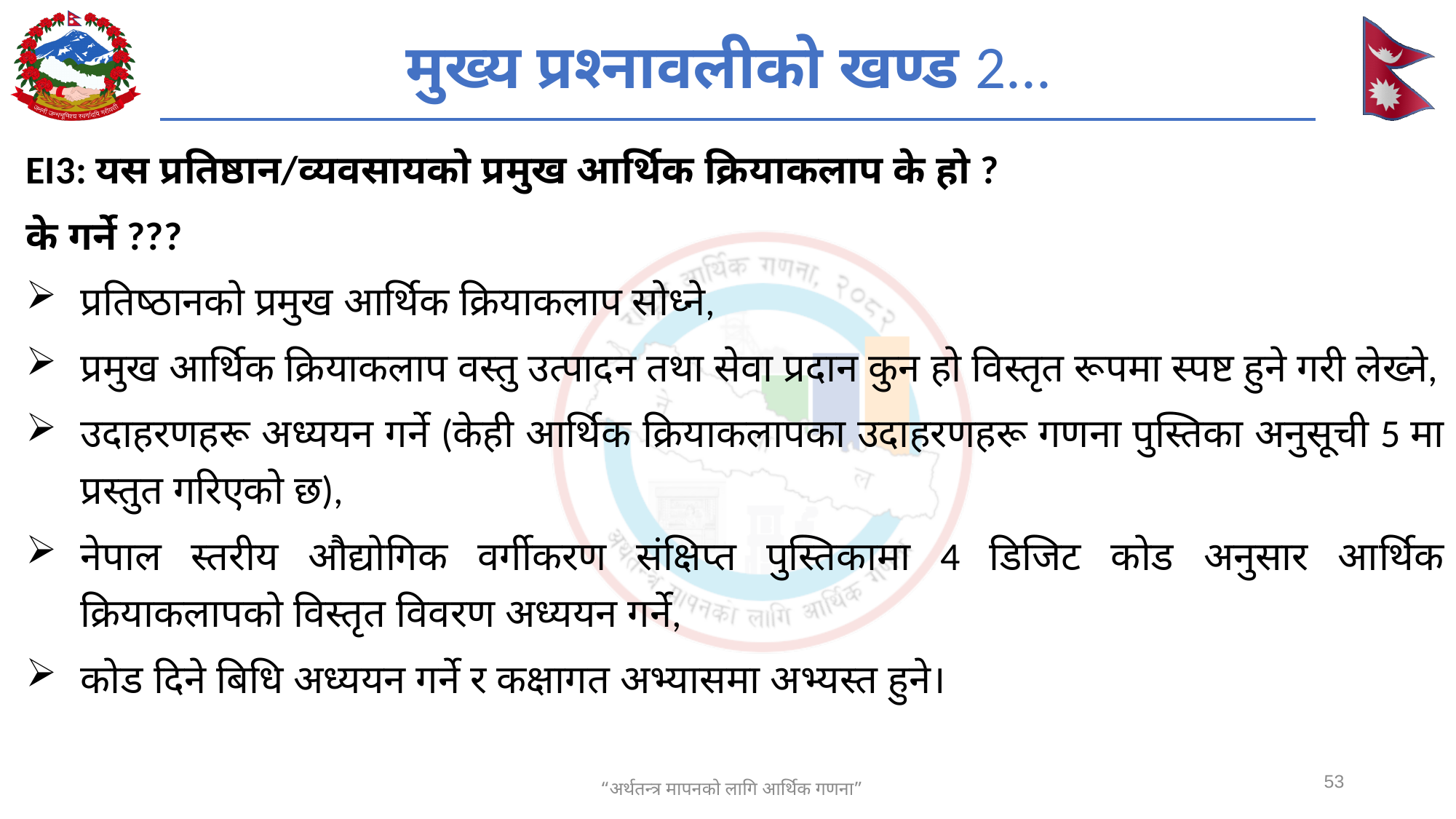

# मुख्य प्रश्नावलीको खण्ड 2...
EI3: यस प्रतिष्ठान/व्यवसायको प्रमुख आर्थिक क्रियाकलाप के हो ?
के गर्ने ???
प्रतिष्ठानको प्रमुख आर्थिक क्रियाकलाप सोध्ने,
प्रमुख आर्थिक क्रियाकलाप वस्तु उत्पादन तथा सेवा प्रदान कुन हो विस्तृत रूपमा स्पष्ट हुने गरी लेख्ने,
उदाहरणहरू अध्ययन गर्ने (केही आर्थिक क्रियाकलापका उदाहरणहरू गणना पुस्तिका अनुसूची 5 मा प्रस्तुत गरिएको छ),
नेपाल स्तरीय औद्योगिक वर्गीकरण संक्षिप्त पुस्तिकामा 4 डिजिट कोड अनुसार आर्थिक क्रियाकलापको विस्तृत विवरण अध्ययन गर्ने,
कोड दिने बिधि अध्ययन गर्ने र कक्षागत अभ्यासमा अभ्यस्त हुने।
53
“अर्थतन्त्र मापनको लागि आर्थिक गणना”